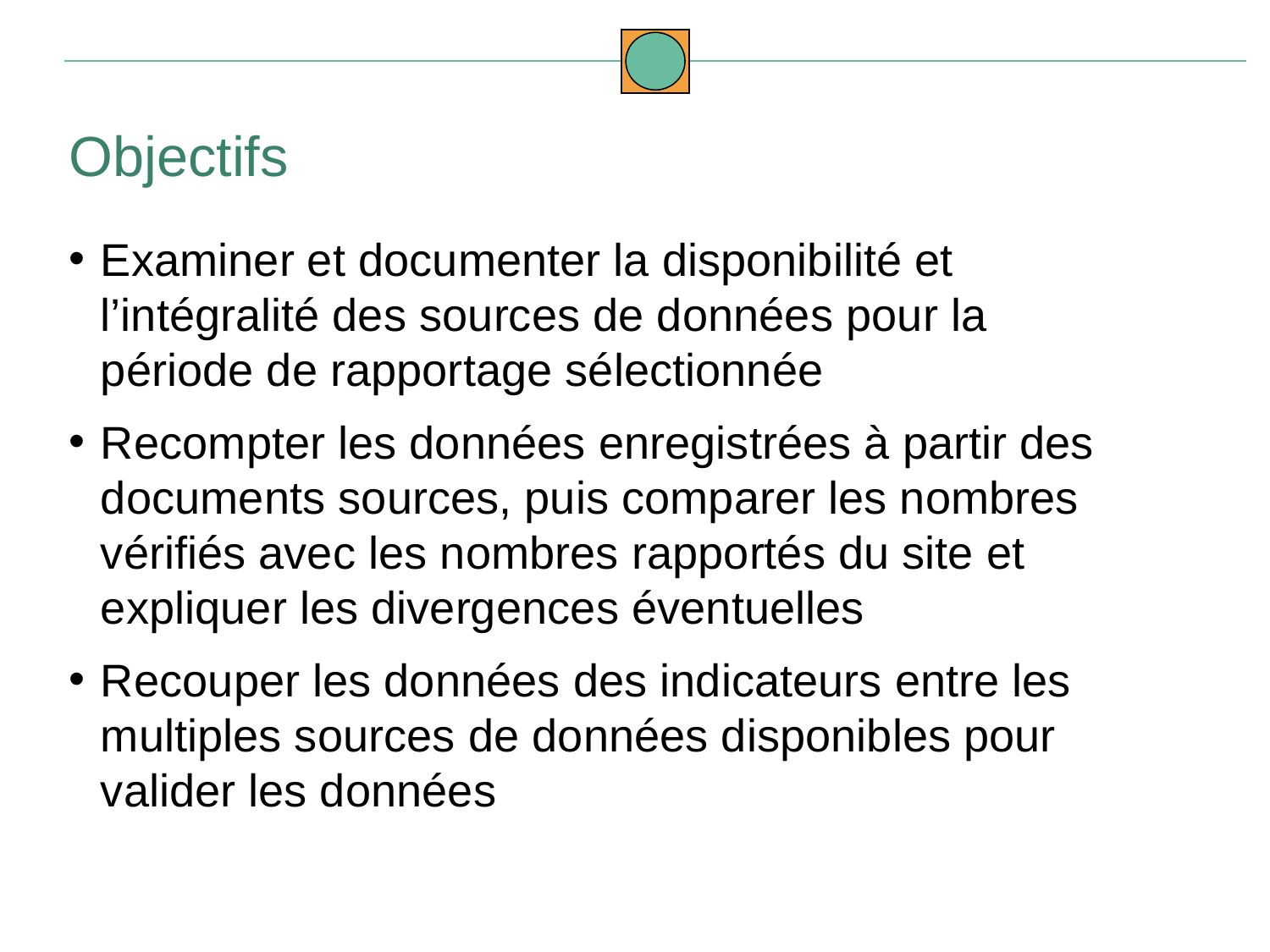

Objectifs
Examiner et documenter la disponibilité et l’intégralité des sources de données pour la période de rapportage sélectionnée
Recompter les données enregistrées à partir des documents sources, puis comparer les nombres vérifiés avec les nombres rapportés du site et expliquer les divergences éventuelles
Recouper les données des indicateurs entre les multiples sources de données disponibles pour valider les données